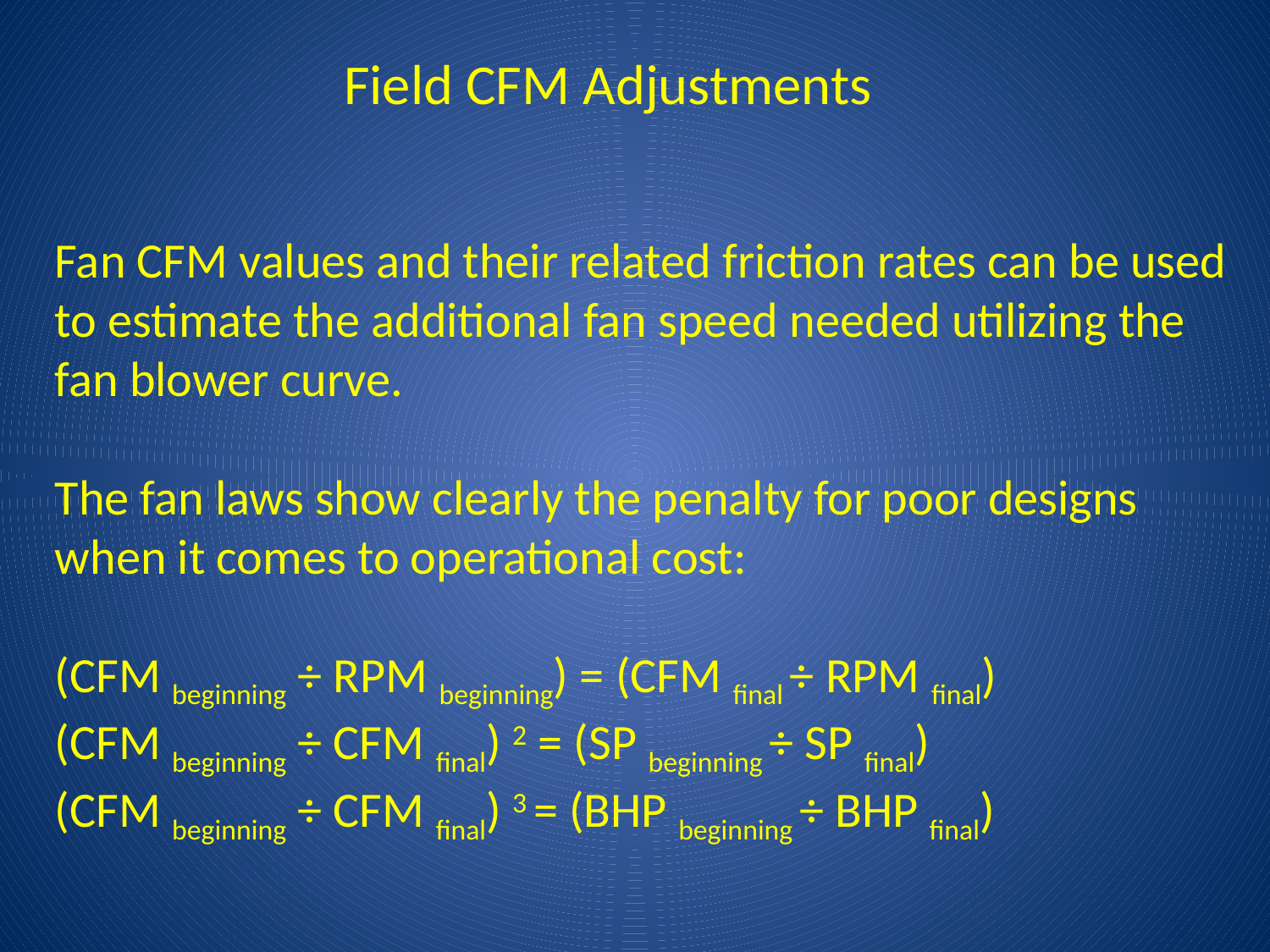

Field CFM Adjustments
Fan CFM values and their related friction rates can be used
to estimate the additional fan speed needed utilizing the fan blower curve.

The fan laws show clearly the penalty for poor designs when it comes to operational cost:

(CFM beginning ÷ RPM beginning) = (CFM final ÷ RPM final)
(CFM beginning ÷ CFM final) 2 = (SP beginning ÷ SP final)
(CFM beginning ÷ CFM final) 3 = (BHP beginning ÷ BHP final)